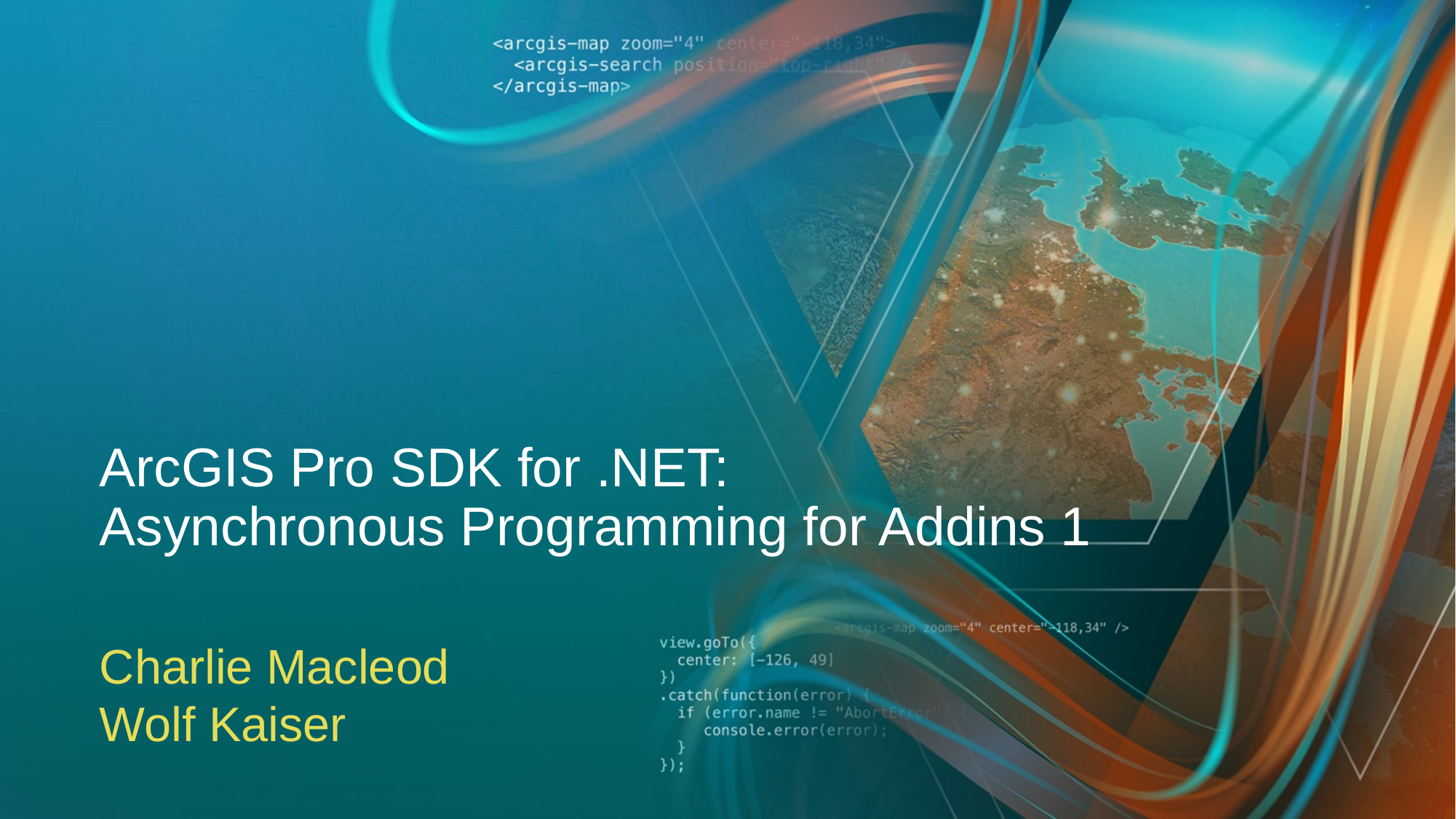

# ArcGIS Pro SDK for .NET: Asynchronous Programming for Addins 1
Charlie Macleod
Wolf Kaiser